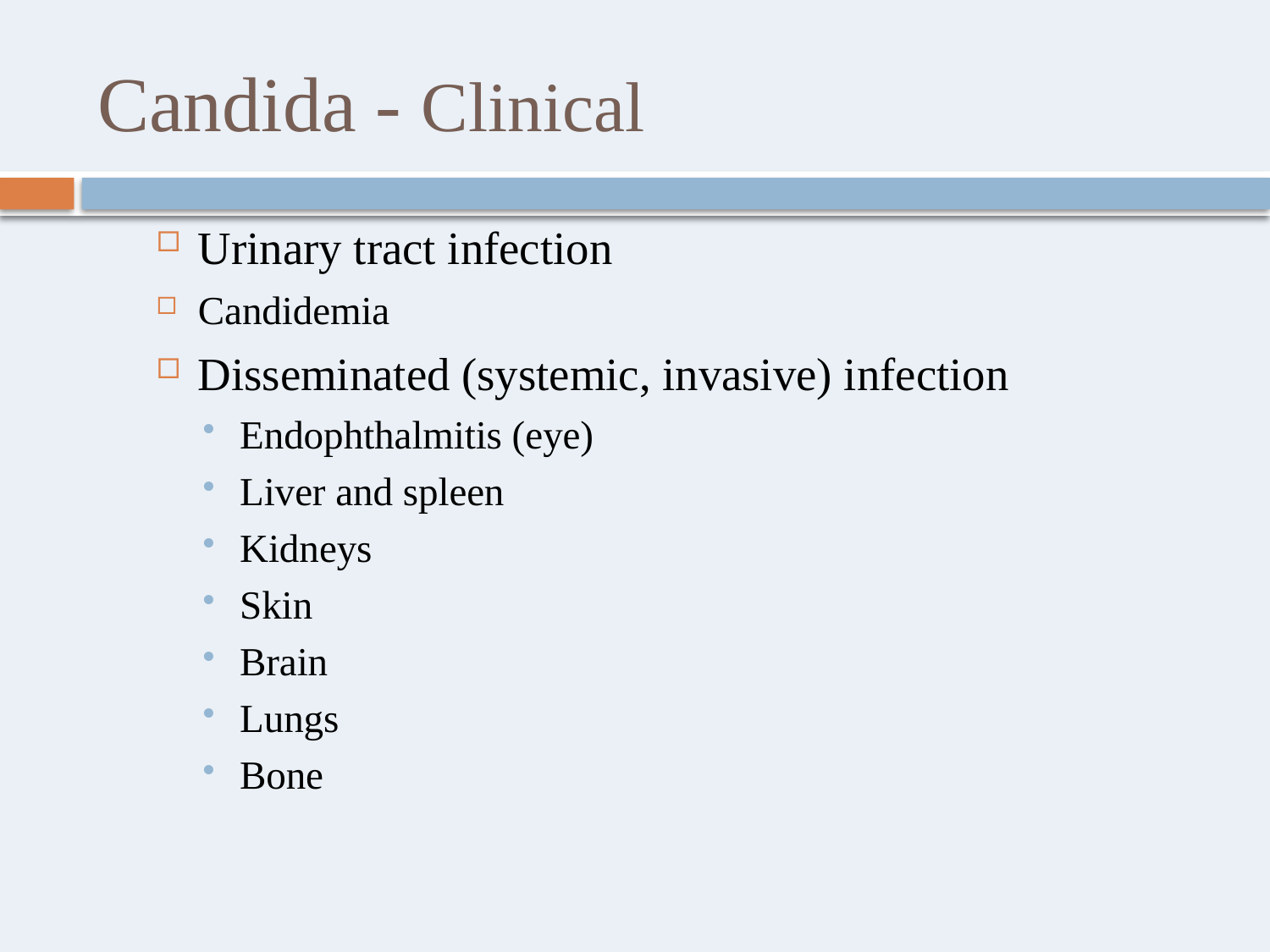

# Candida - Clinical
Urinary tract infection
Candidemia
Disseminated (systemic, invasive) infection
Endophthalmitis (eye)
Liver and spleen
Kidneys
Skin
Brain
Lungs
Bone